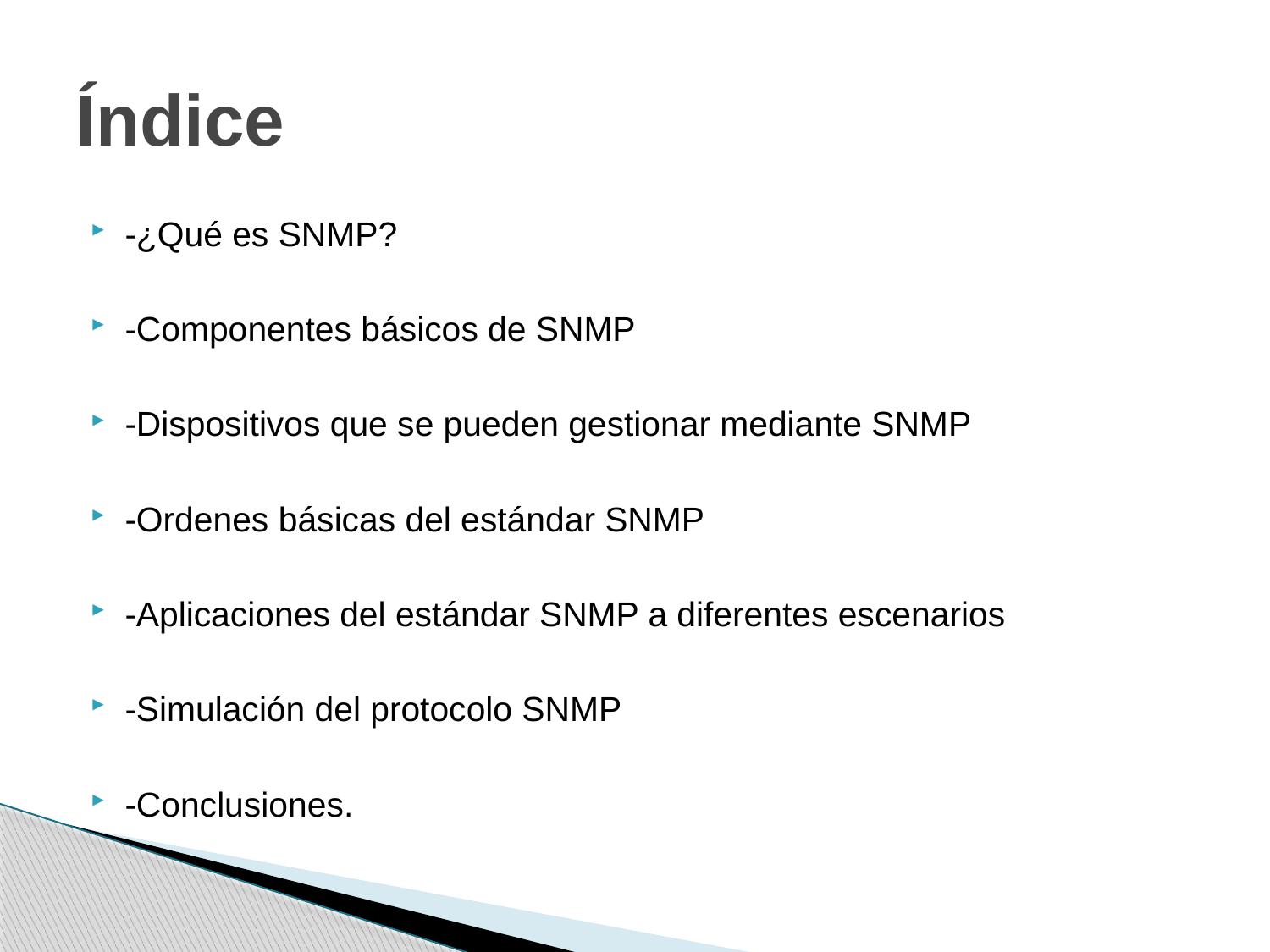

# Índice
-¿Qué es SNMP?

-Componentes básicos de SNMP

-Dispositivos que se pueden gestionar mediante SNMP

-Ordenes básicas del estándar SNMP

-Aplicaciones del estándar SNMP a diferentes escenarios

-Simulación del protocolo SNMP

-Conclusiones.